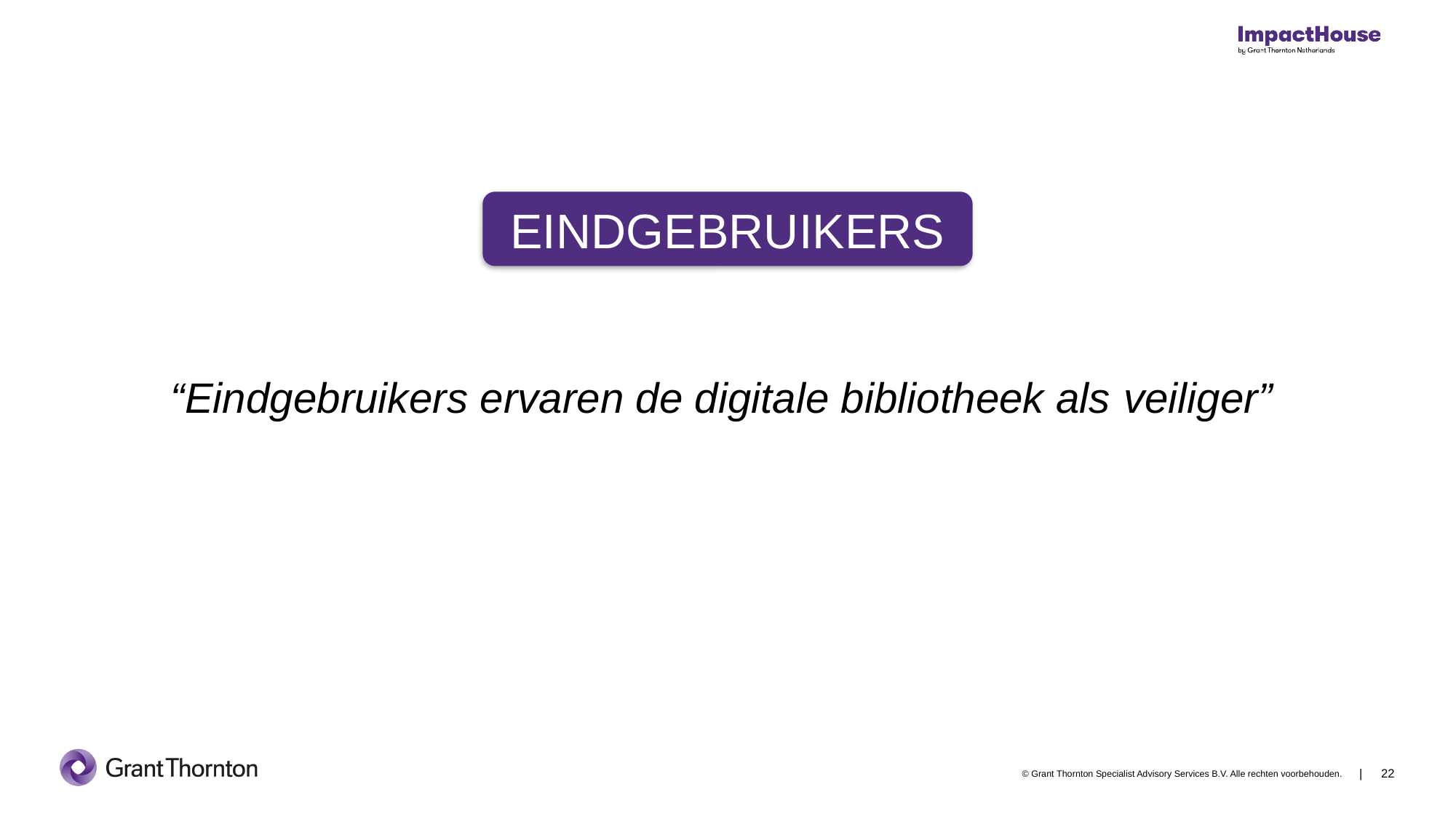

EINDGEBRUIKERS
“Eindgebruikers ervaren de digitale bibliotheek als veiliger”
22
22